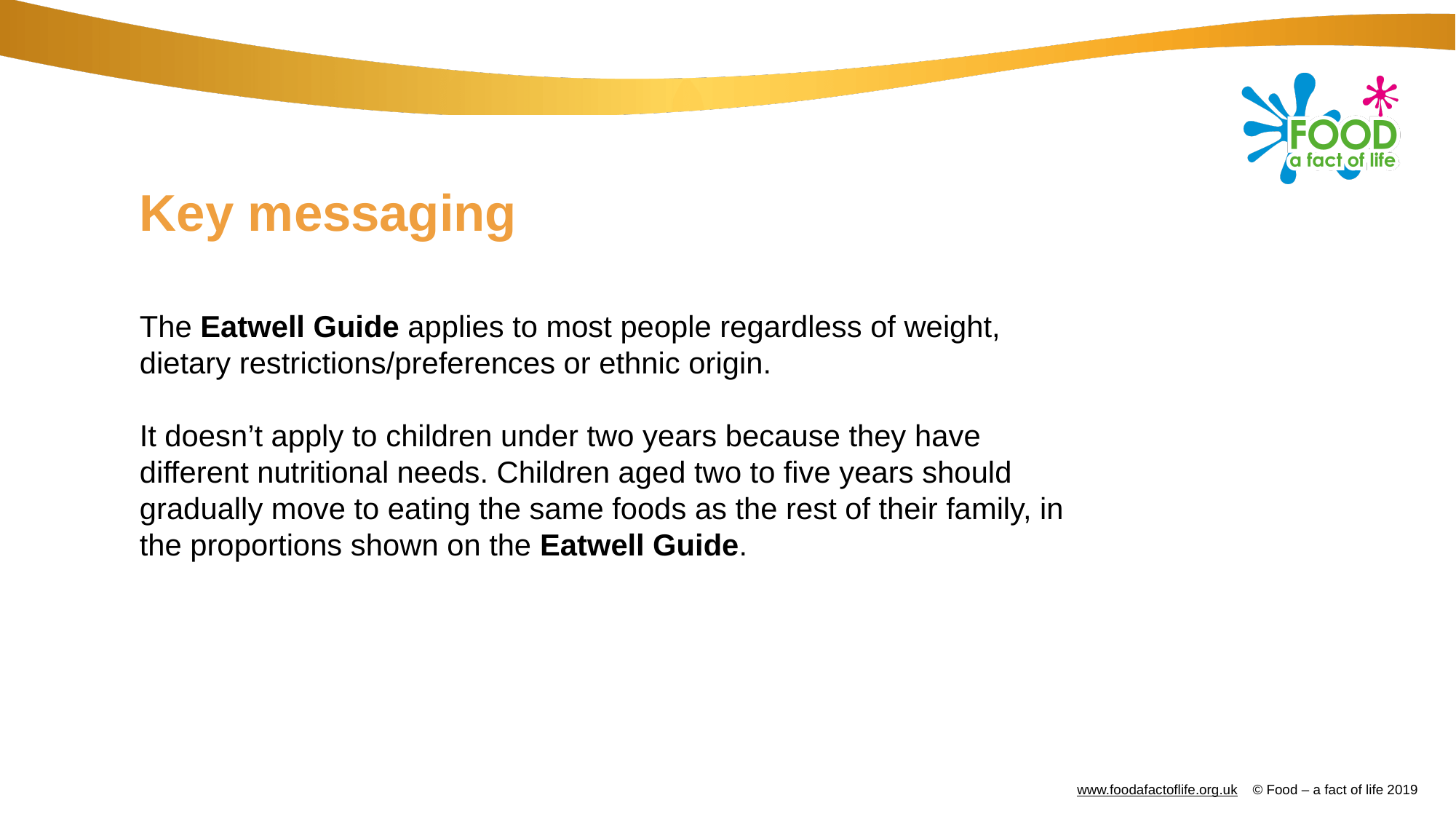

# Key messaging
The Eatwell Guide applies to most people regardless of weight, dietary restrictions/preferences or ethnic origin.

It doesn’t apply to children under two years because they have different nutritional needs. Children aged two to five years should gradually move to eating the same foods as the rest of their family, in the proportions shown on the Eatwell Guide.